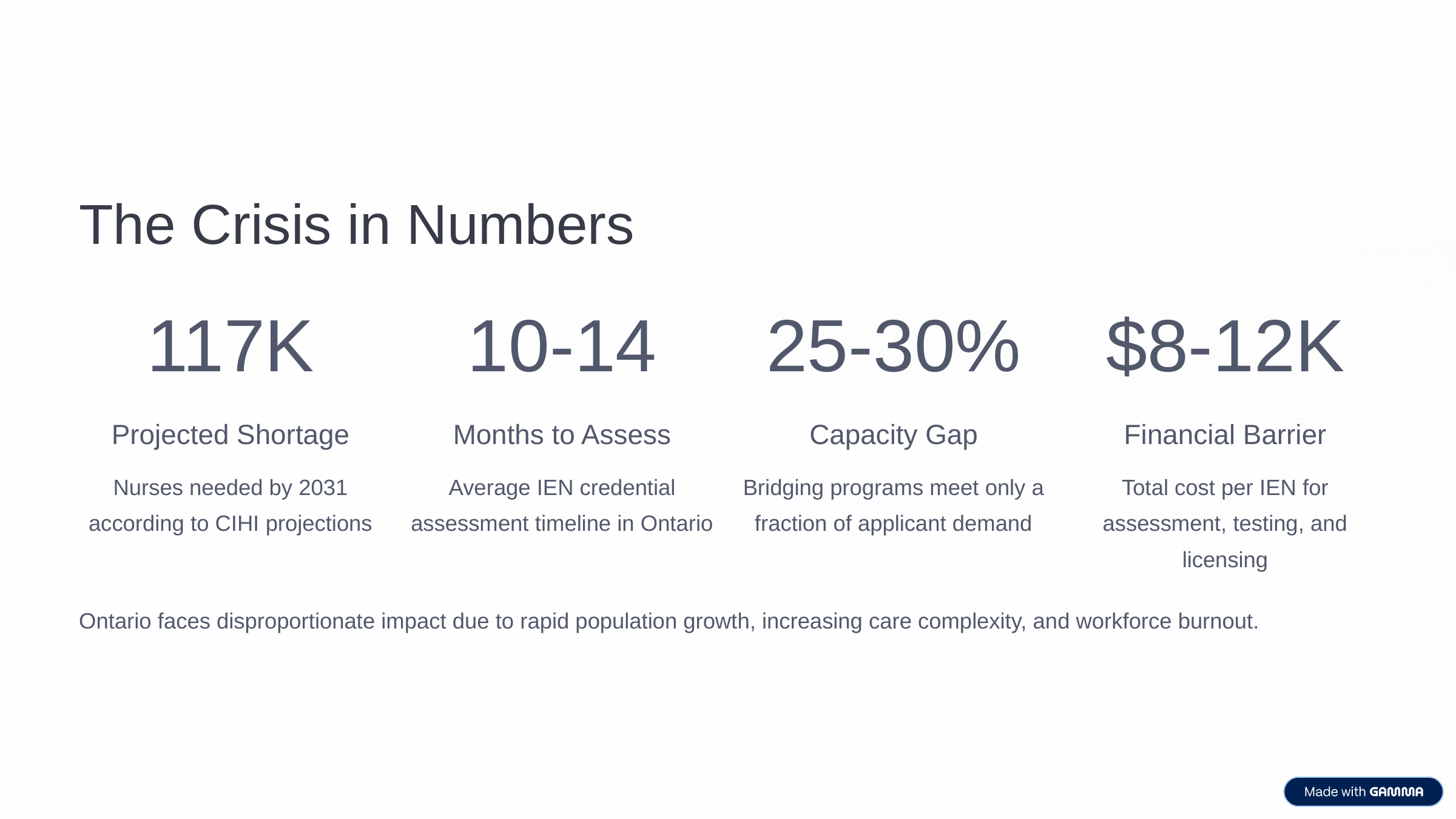

The Crisis in Numbers
117K
10-14
25-30%
$8-12K
Projected Shortage
Months to Assess
Capacity Gap
Financial Barrier
Nurses needed by 2031 according to CIHI projections
Average IEN credential assessment timeline in Ontario
Bridging programs meet only a fraction of applicant demand
Total cost per IEN for assessment, testing, and licensing
Ontario faces disproportionate impact due to rapid population growth, increasing care complexity, and workforce burnout.